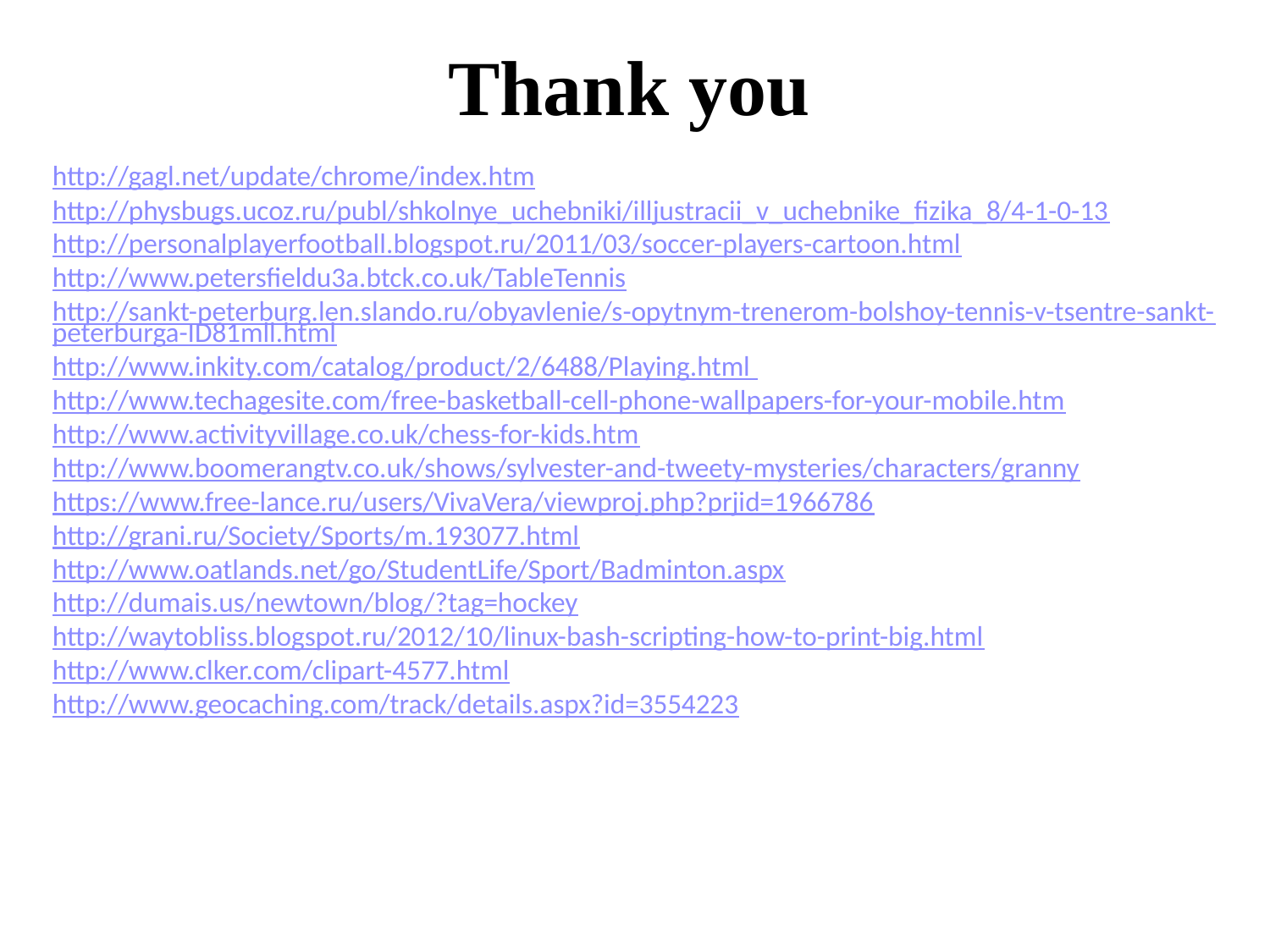

# Thank you
http://gagl.net/update/chrome/index.htm
http://physbugs.ucoz.ru/publ/shkolnye_uchebniki/illjustracii_v_uchebnike_fizika_8/4-1-0-13
http://personalplayerfootball.blogspot.ru/2011/03/soccer-players-cartoon.html
http://www.petersfieldu3a.btck.co.uk/TableTennis
http://sankt-peterburg.len.slando.ru/obyavlenie/s-opytnym-trenerom-bolshoy-tennis-v-tsentre-sankt-peterburga-ID81mll.html
http://www.inkity.com/catalog/product/2/6488/Playing.html
http://www.techagesite.com/free-basketball-cell-phone-wallpapers-for-your-mobile.htm
http://www.activityvillage.co.uk/chess-for-kids.htm
http://www.boomerangtv.co.uk/shows/sylvester-and-tweety-mysteries/characters/granny
https://www.free-lance.ru/users/VivaVera/viewproj.php?prjid=1966786
http://grani.ru/Society/Sports/m.193077.html
http://www.oatlands.net/go/StudentLife/Sport/Badminton.aspx
http://dumais.us/newtown/blog/?tag=hockey
http://waytobliss.blogspot.ru/2012/10/linux-bash-scripting-how-to-print-big.html
http://www.clker.com/clipart-4577.html
http://www.geocaching.com/track/details.aspx?id=3554223